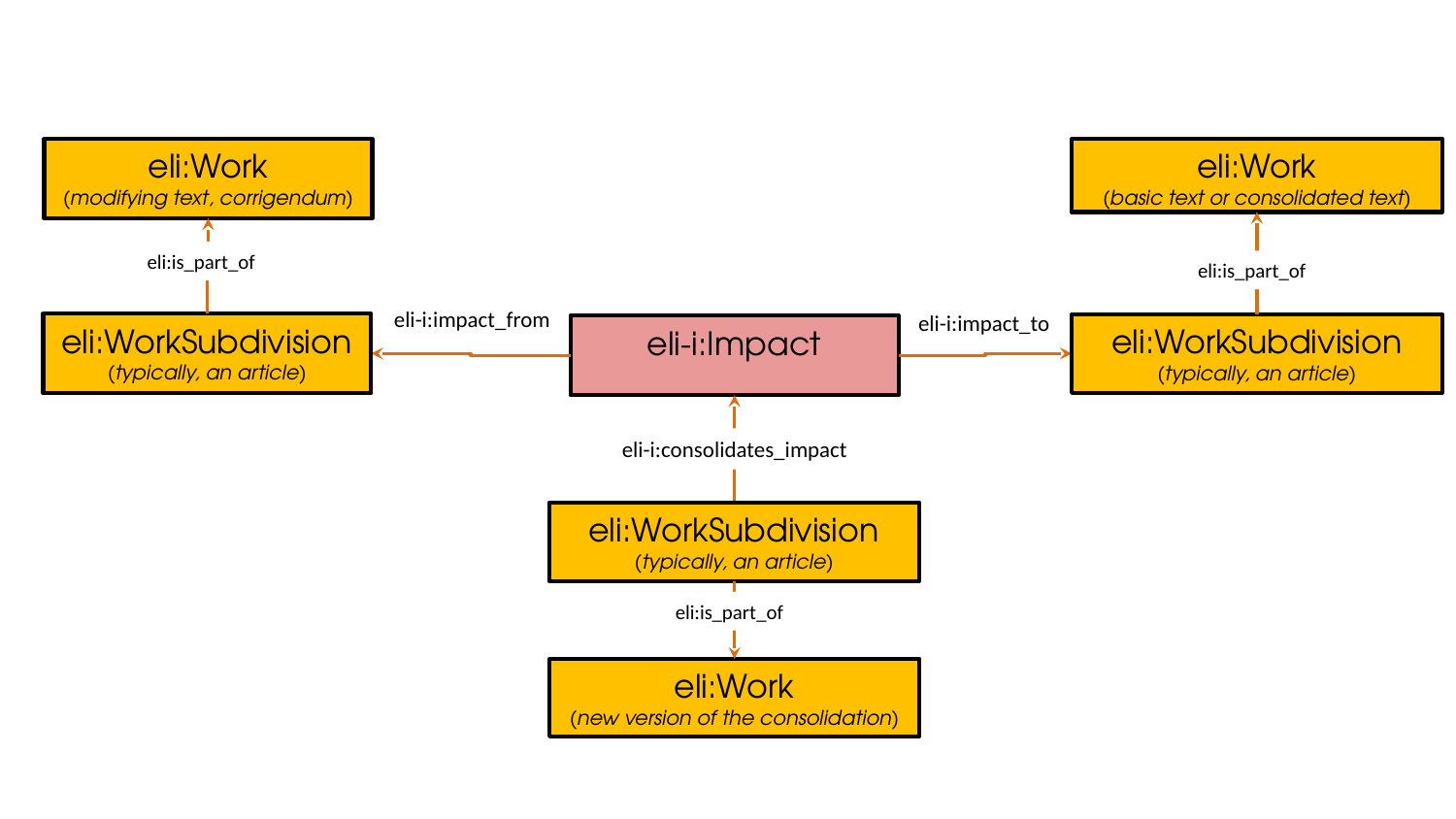

eli:Work
(modifying text, corrigendum)

eli:Work
(basic text or consolidated text)
eli:is_part_of
eli:is_part_of
eli-i:impact_from
eli-i:impact_to
eli:WorkSubdivision
(typically, an article)
eli:WorkSubdivision
(typically, an article)
eli-i:Impact
eli-i:consolidates_impact
eli:WorkSubdivision
(typically, an article)
eli:is_part_of
eli:Work
(new version of the consolidation)